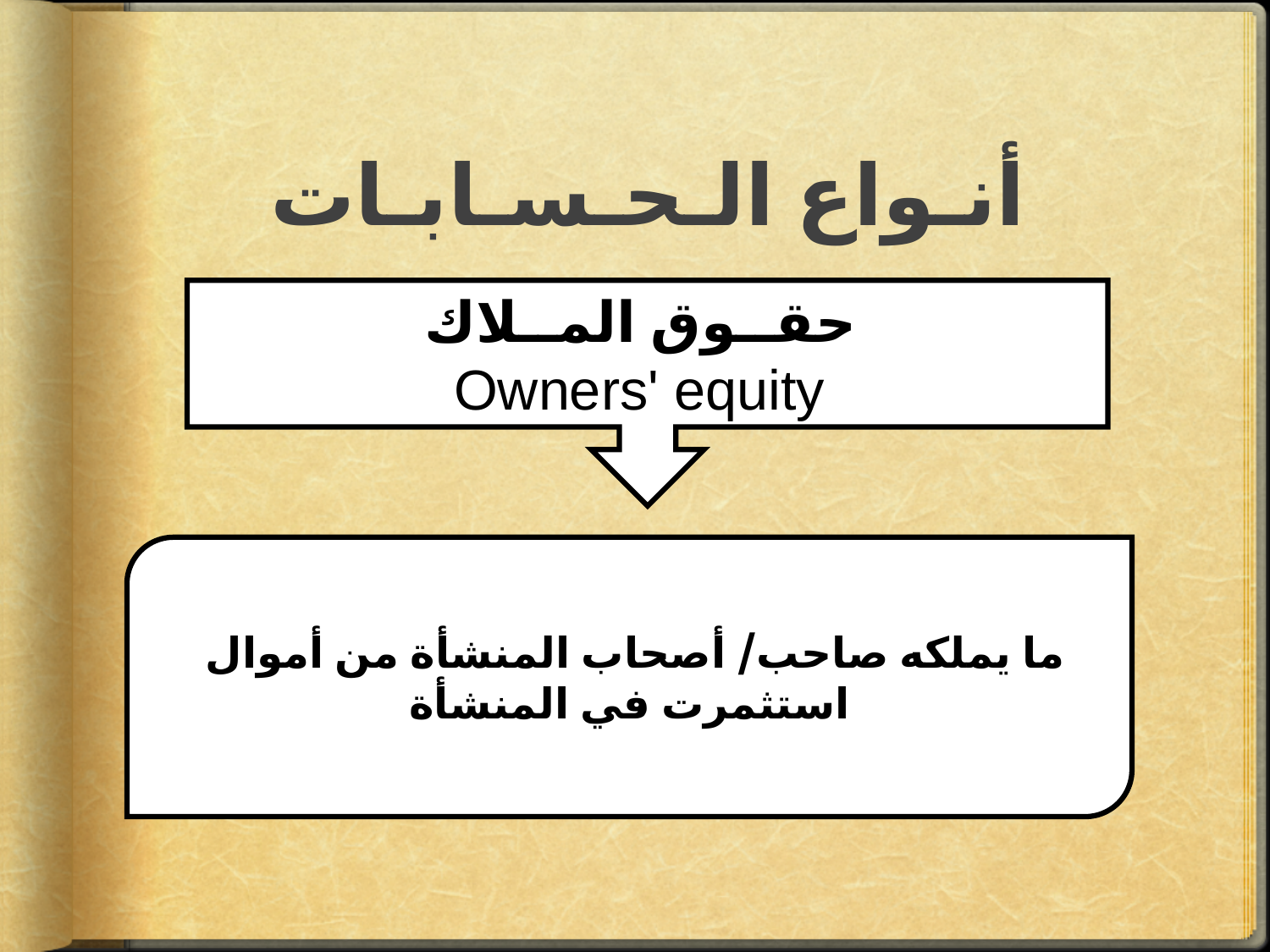

# أنـواع الـحـسـابـات

حقــوق المــلاك
Owners' equity

ما يملكه صاحب/ أصحاب المنشأة من أموال  استثمرت في المنشأة